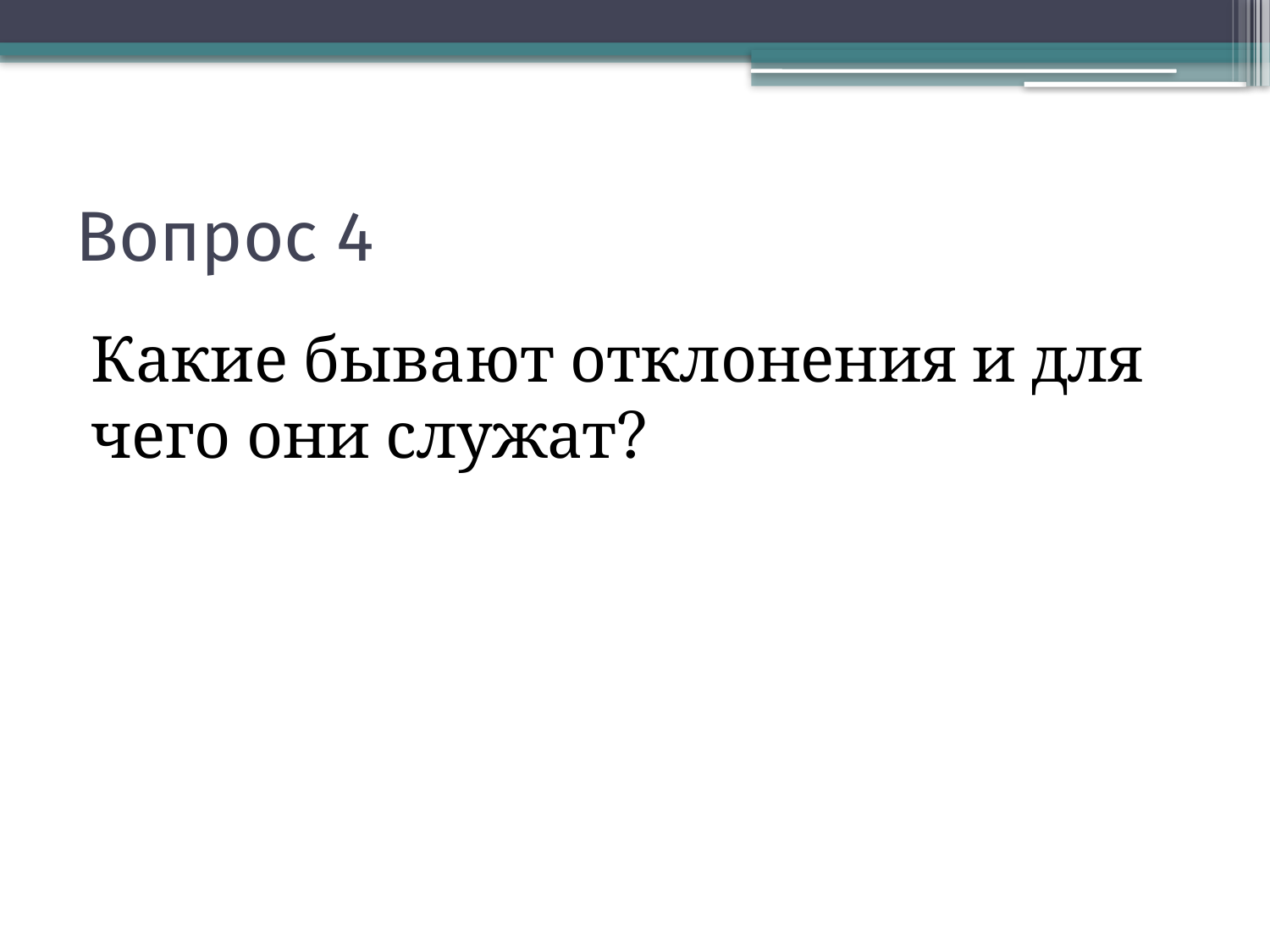

# Вопрос 4
Какие бывают отклонения и для чего они служат?